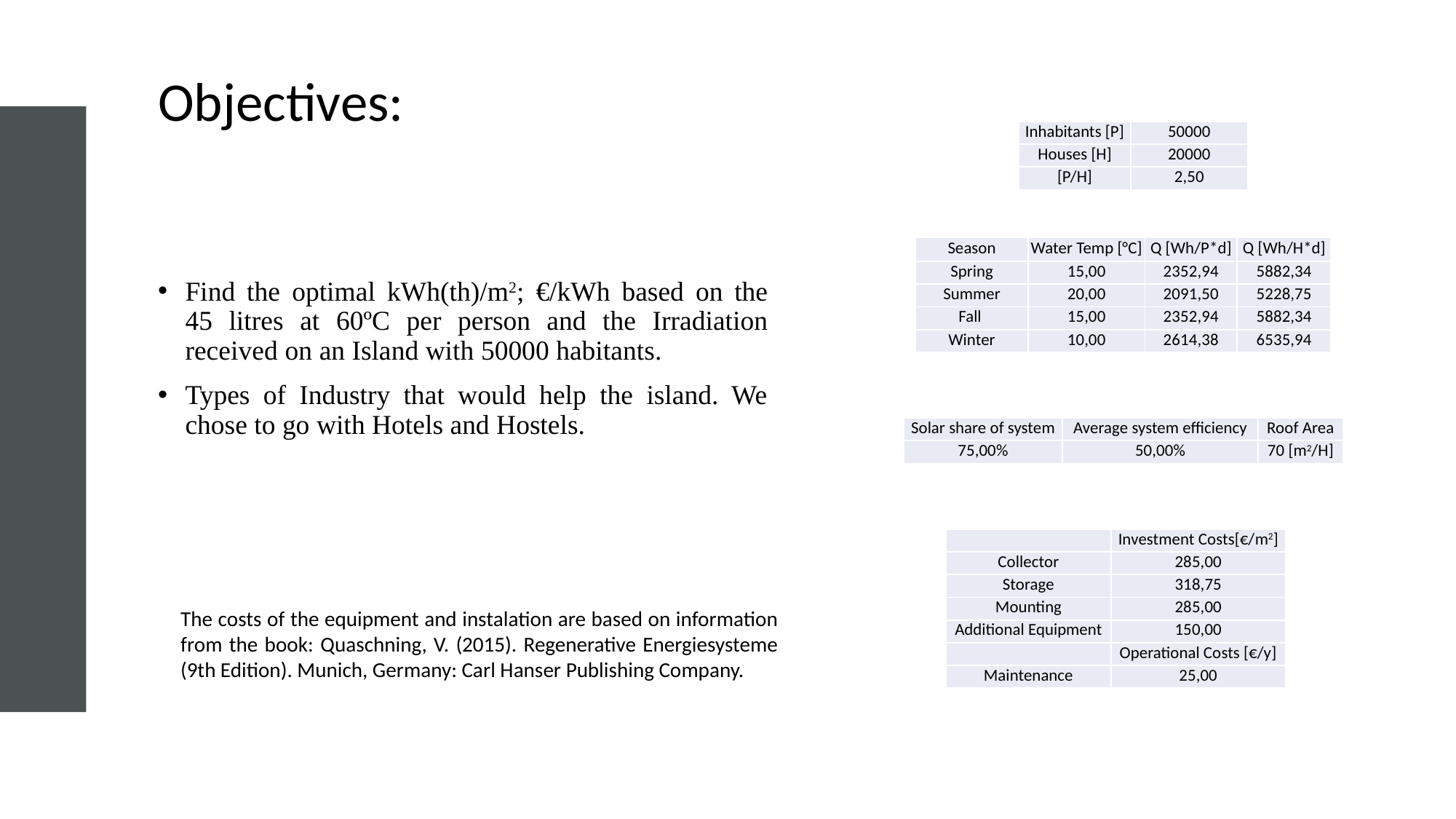

# Objectives:

| Inhabitants [P] | 50000 |
| --- | --- |
| Houses [H] | 20000 |
| [P/H] | 2,50 |
| Season | Water Temp [°C] | Q [Wh/P\*d] | Q [Wh/H\*d] |
| --- | --- | --- | --- |
| Spring | 15,00 | 2352,94 | 5882,34 |
| Summer | 20,00 | 2091,50 | 5228,75 |
| Fall | 15,00 | 2352,94 | 5882,34 |
| Winter | 10,00 | 2614,38 | 6535,94 |
Find the optimal kWh(th)/m2; €/kWh based on the 45 litres at 60ºC per person and the Irradiation received on an Island with 50000 habitants.
Types of Industry that would help the island. We chose to go with Hotels and Hostels.

| Solar share of system | Average system efficiency | Roof Area |
| --- | --- | --- |
| 75,00% | 50,00% | 70 [m2/H] |
|  | Investment Costs[€/m2] |
| --- | --- |
| Collector | 285,00 |
| Storage | 318,75 |
| Mounting | 285,00 |
| Additional Equipment | 150,00 |
|  | Operational Costs [€/y] |
| Maintenance | 25,00 |
The costs of the equipment and instalation are based on information from the book: Quaschning, V. (2015). Regenerative Energiesysteme (9th Edition). Munich, Germany: Carl Hanser Publishing Company.
7